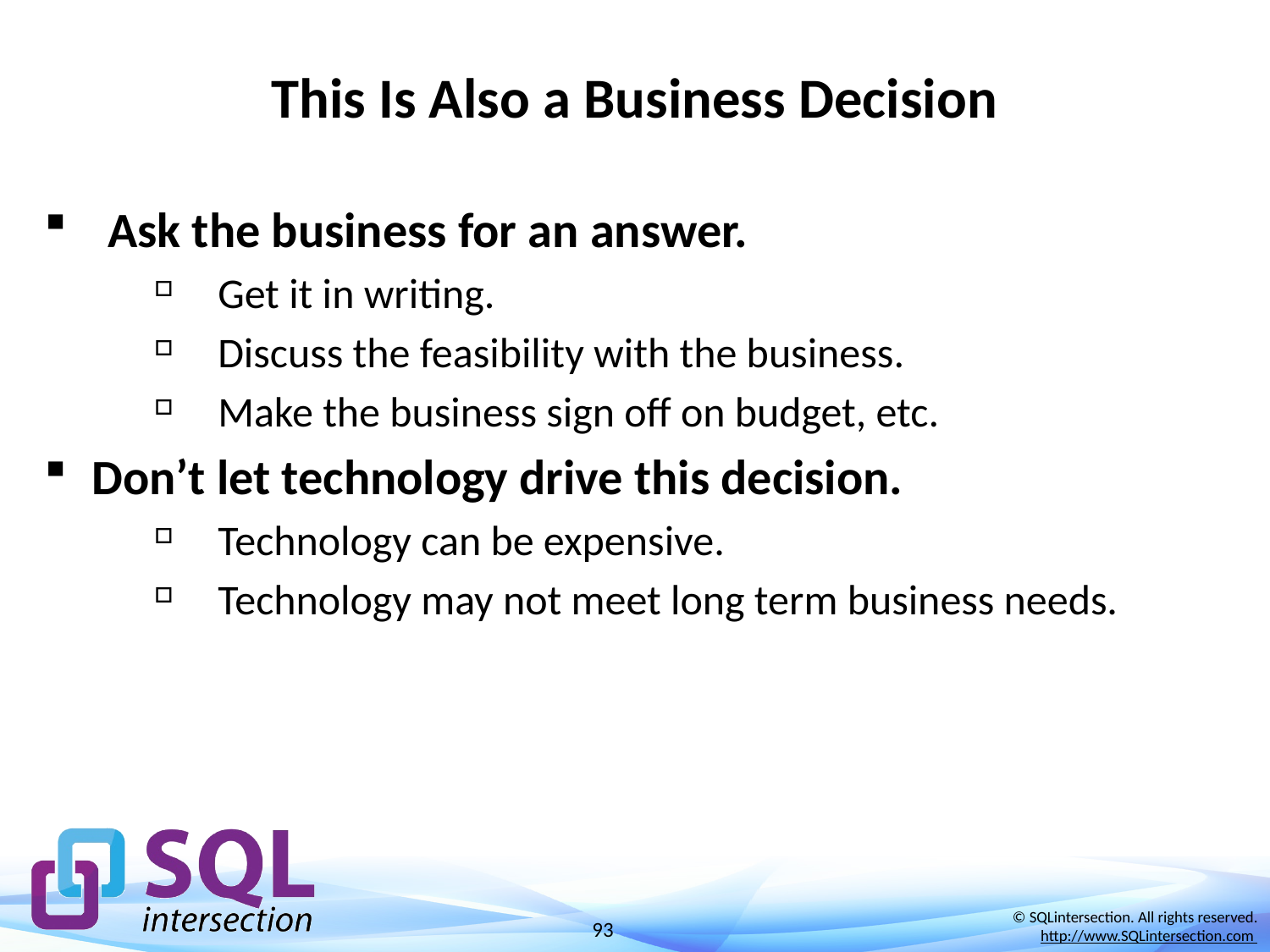

# This Is Also a Business Decision
Ask the business for an answer.
Get it in writing.
Discuss the feasibility with the business.
Make the business sign off on budget, etc.
Don’t let technology drive this decision.
Technology can be expensive.
Technology may not meet long term business needs.